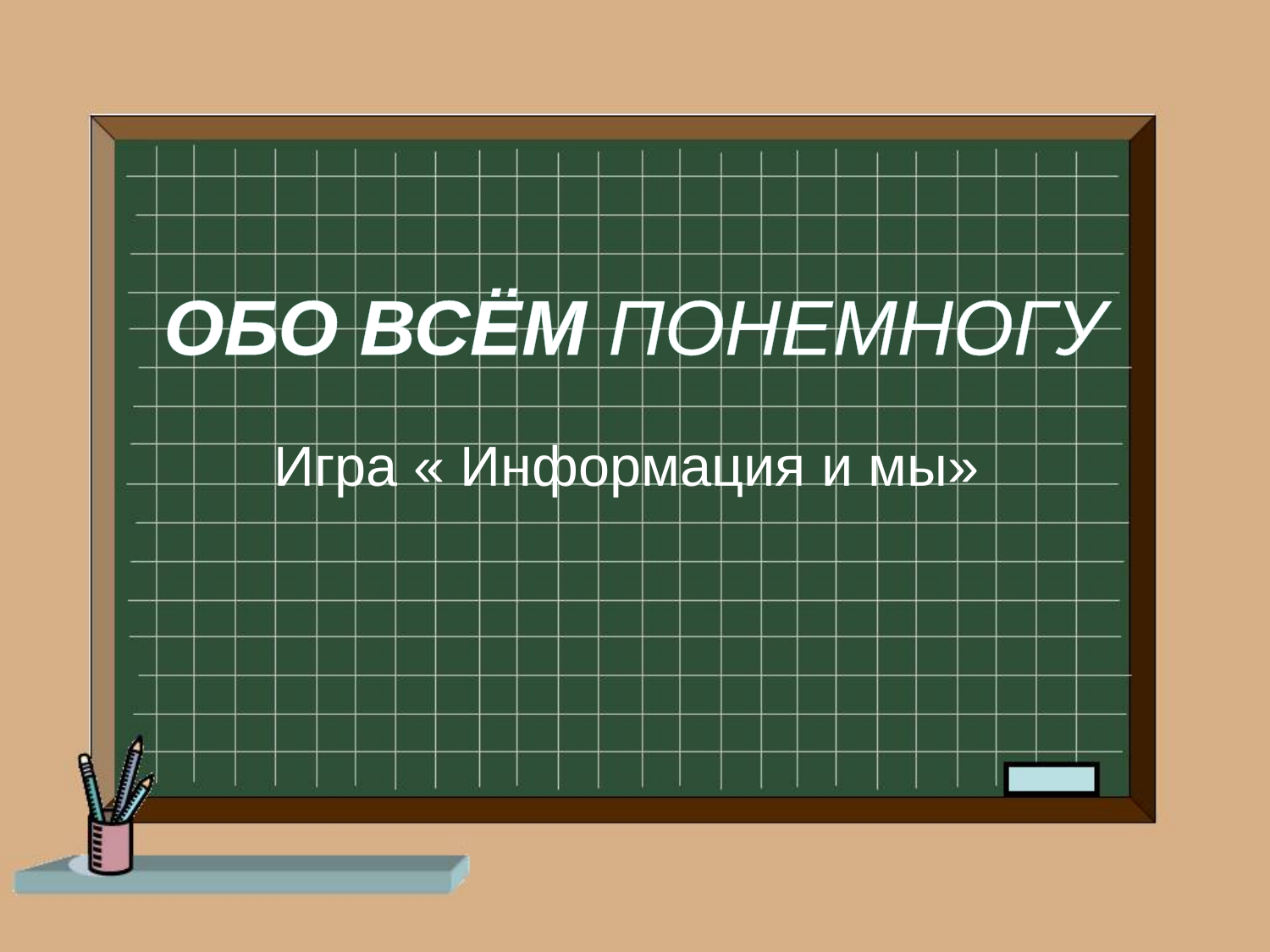

# ОБО ВСЁМ ПОНЕМНОГУ

Игра « Информация и мы»